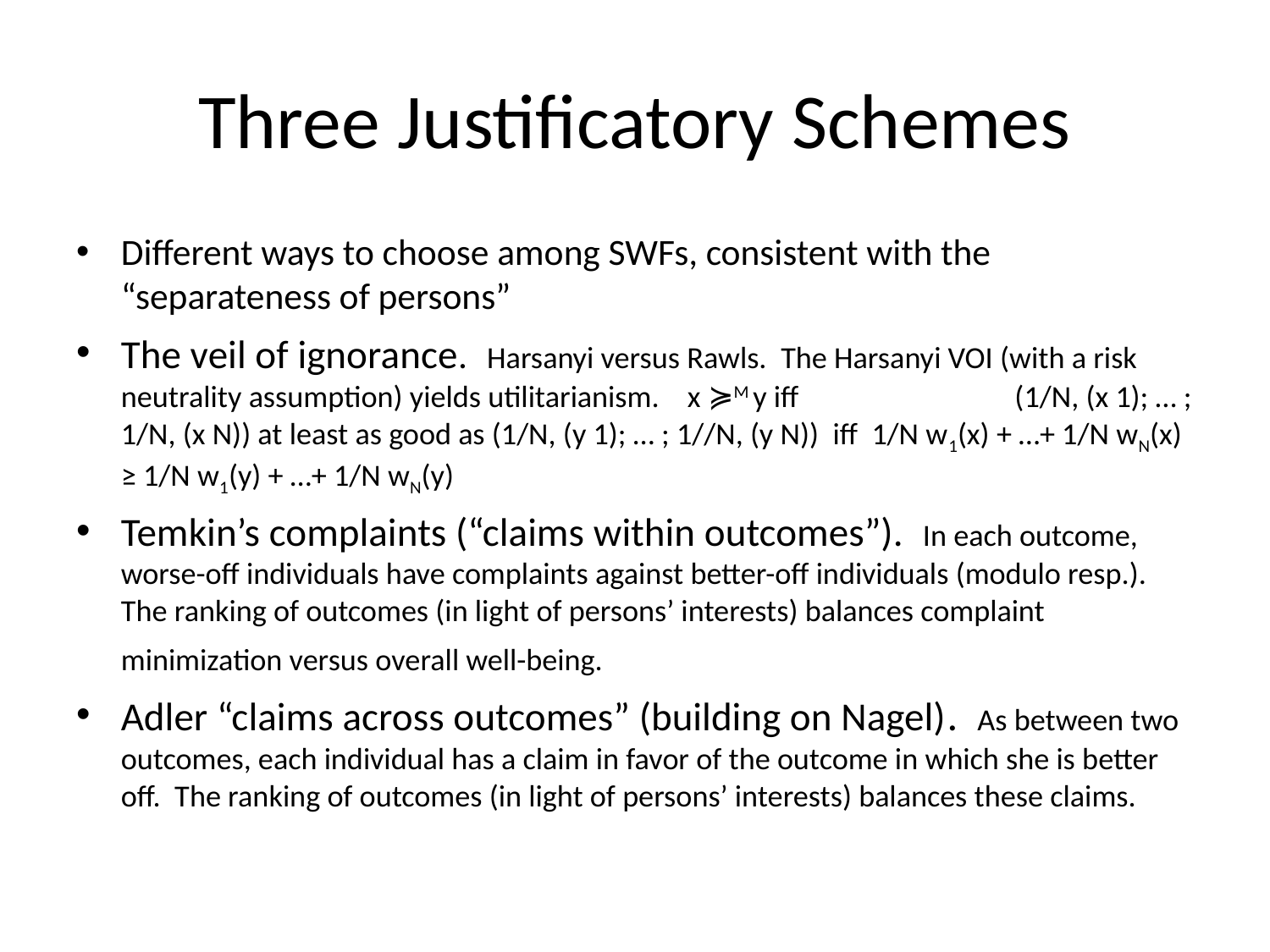

# Three Justificatory Schemes
Different ways to choose among SWFs, consistent with the “separateness of persons”
The veil of ignorance.  Harsanyi versus Rawls.  The Harsanyi VOI (with a risk neutrality assumption) yields utilitarianism.    x ≽M y iff                               (1/N, (x 1); … ; 1/N, (x N)) at least as good as (1/N, (y 1); … ; 1//N, (y N))  iff  1/N w1(x) + …+ 1/N wN(x) ≥ 1/N w1(y) + …+ 1/N wN(y)
Temkin’s complaints (“claims within outcomes”).  In each outcome, worse-off individuals have complaints against better-off individuals (modulo resp.).  The ranking of outcomes (in light of persons’ interests) balances complaint minimization versus overall well-being.
Adler “claims across outcomes” (building on Nagel).  As between two outcomes, each individual has a claim in favor of the outcome in which she is better off.  The ranking of outcomes (in light of persons’ interests) balances these claims.